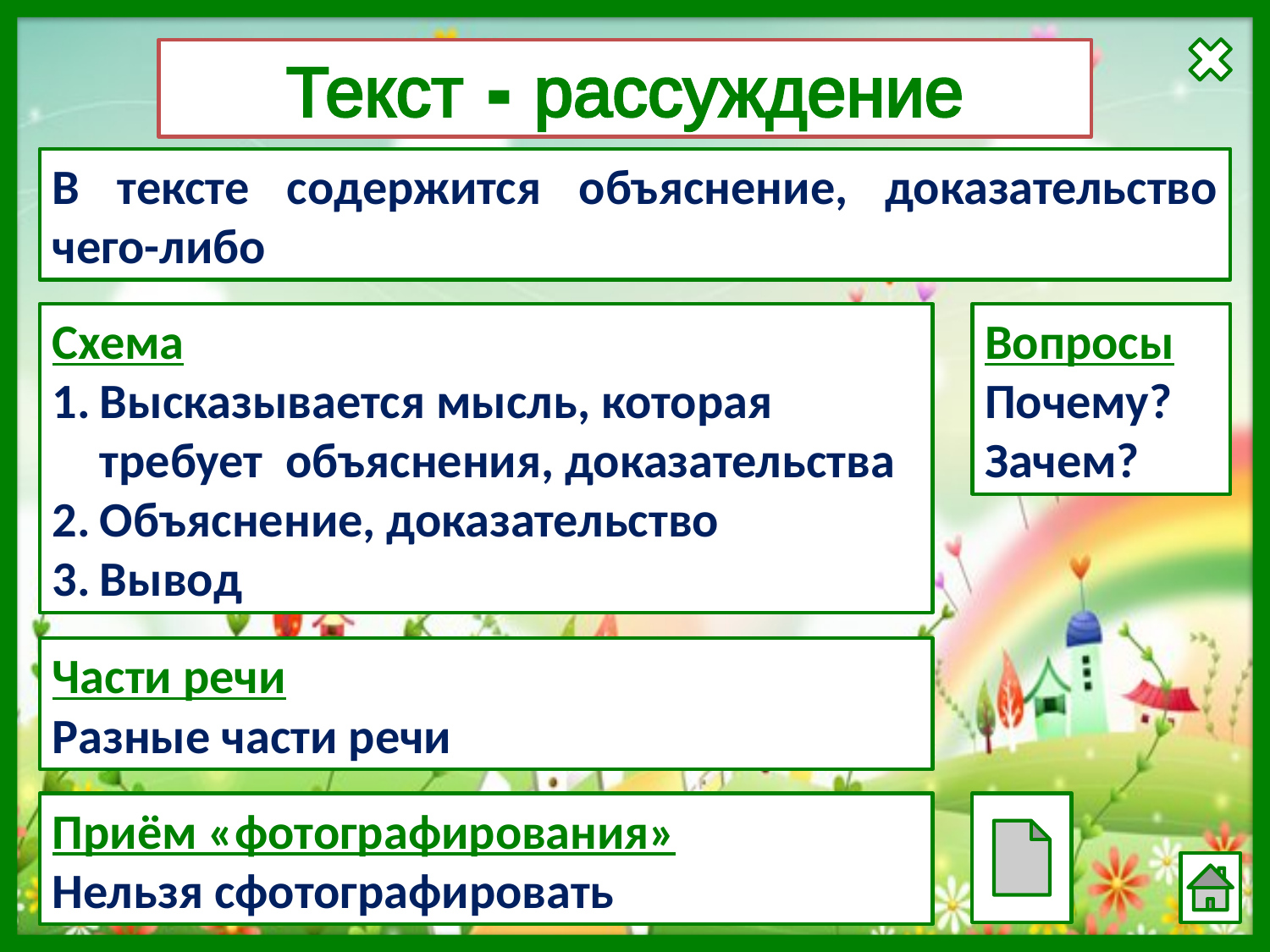

Текст - рассуждение
В тексте содержится объяснение, доказательство чего-либо
Схема
Высказывается мысль, которая требует  объяснения, доказательства
Объяснение, доказательство
Вывод
Вопросы
Почему?
Зачем?
Части речи
Разные части речи
Приём «фотографирования»
Нельзя сфотографировать